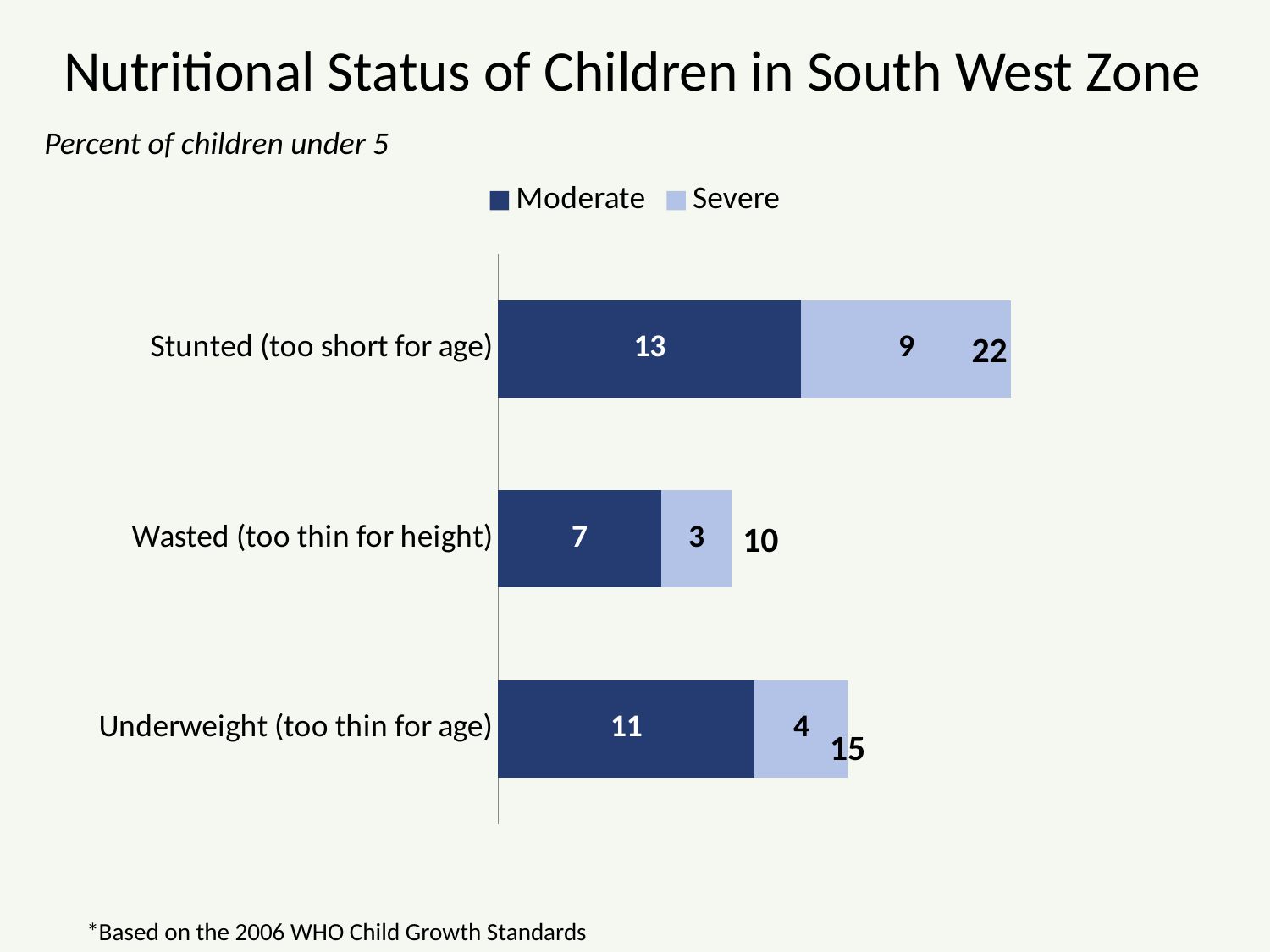

# Nutritional Status of Children in South West Zone
Percent of children under 5

### Chart

| Category | Moderate | Severe |
|---|---|---|
| Underweight (too thin for age) | 11.0 | 4.0 |
| Wasted (too thin for height) | 7.0 | 3.0 |
| Stunted (too short for age) | 13.0 | 9.0 |
22
10
15
*Based on the 2006 WHO Child Growth Standards